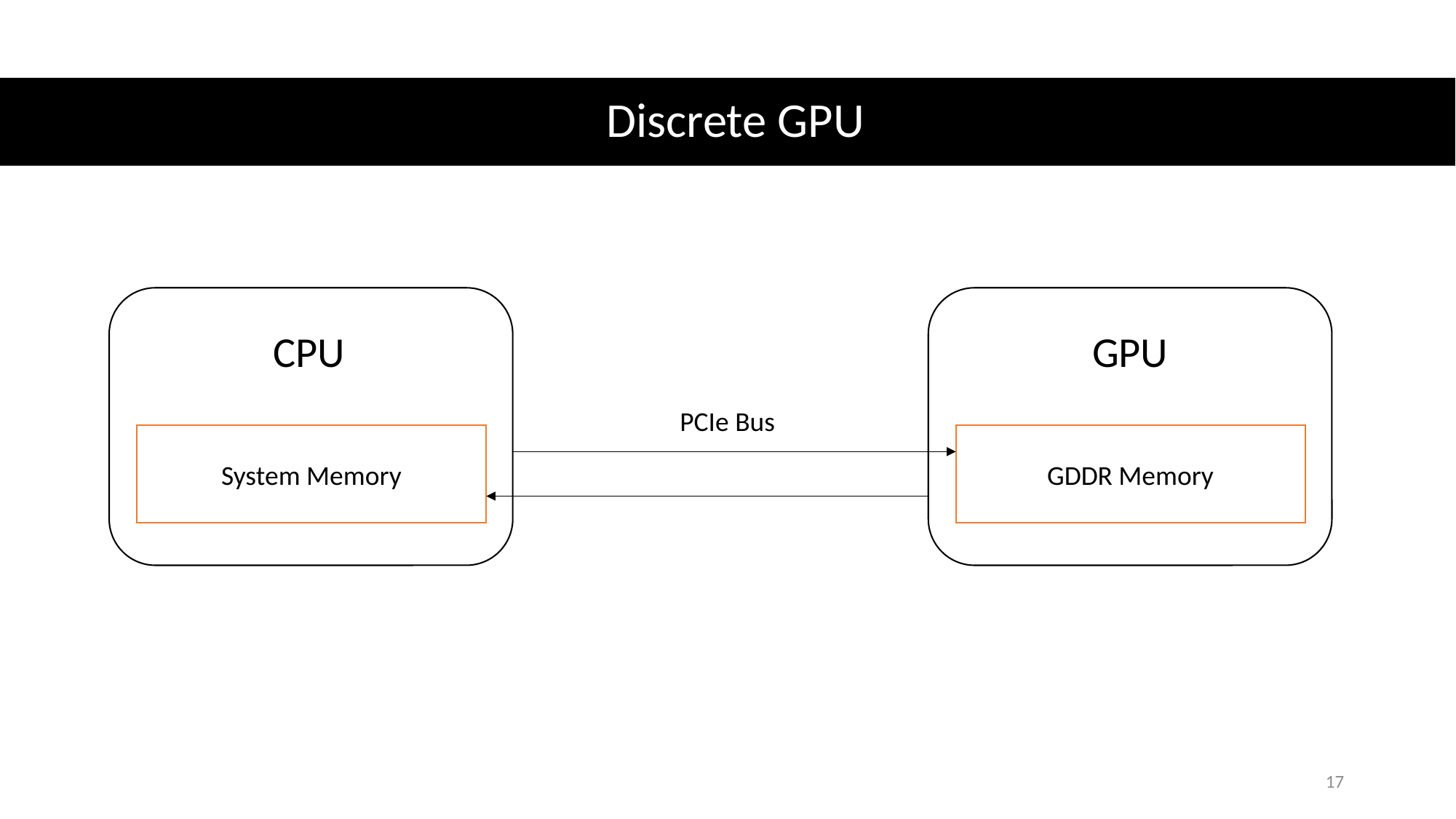

# Discrete GPU

CPU
GPU
PCIe Bus
System Memory
GDDR Memory
17